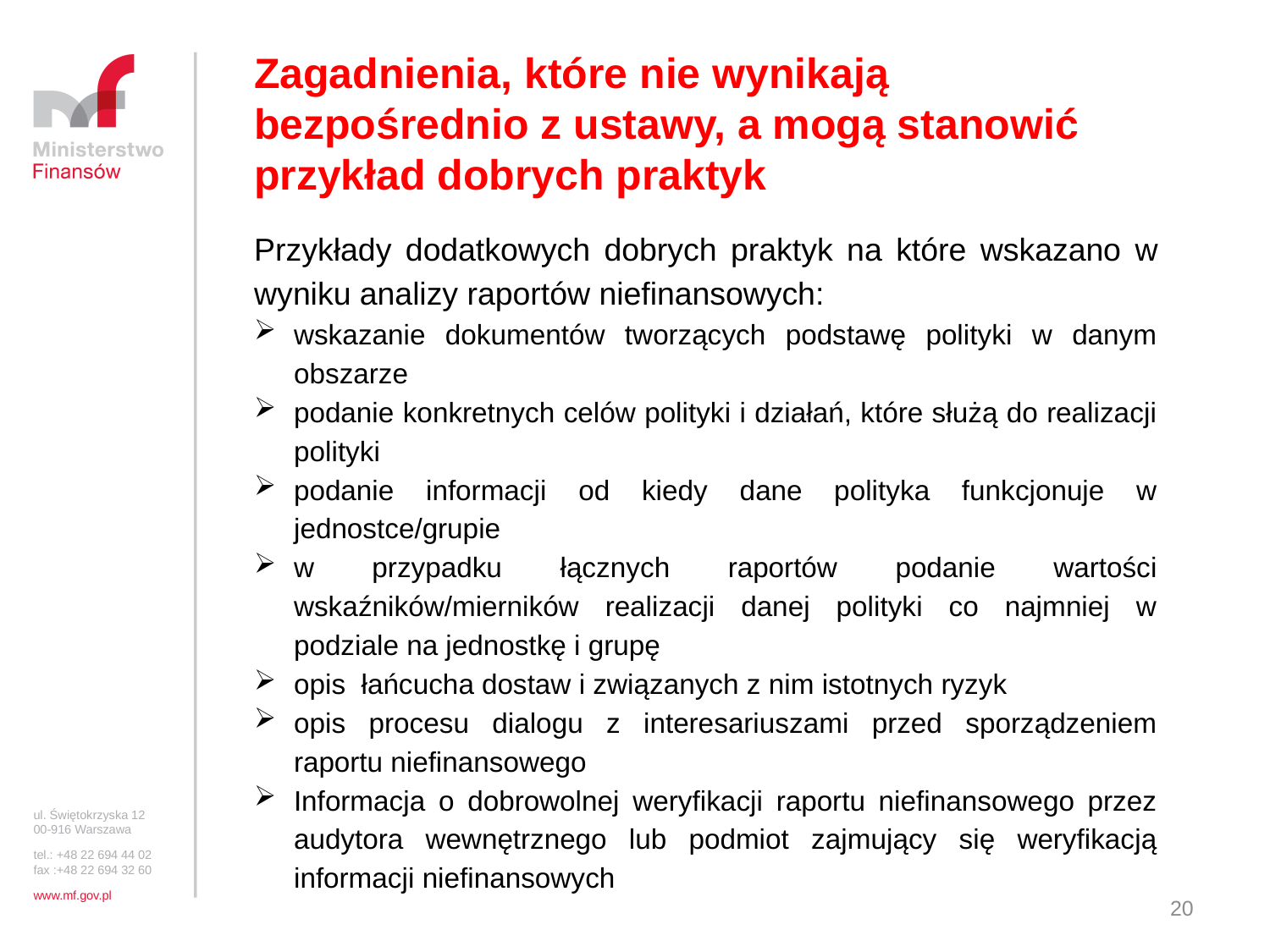

Zagadnienia, które nie wynikają bezpośrednio z ustawy, a mogą stanowić przykład dobrych praktyk
Przykłady dodatkowych dobrych praktyk na które wskazano w wyniku analizy raportów niefinansowych:
wskazanie dokumentów tworzących podstawę polityki w danym obszarze
podanie konkretnych celów polityki i działań, które służą do realizacji polityki
podanie informacji od kiedy dane polityka funkcjonuje w jednostce/grupie
w przypadku łącznych raportów podanie wartości wskaźników/mierników realizacji danej polityki co najmniej w podziale na jednostkę i grupę
opis  łańcucha dostaw i związanych z nim istotnych ryzyk
opis procesu dialogu z interesariuszami przed sporządzeniem raportu niefinansowego
Informacja o dobrowolnej weryfikacji raportu niefinansowego przez audytora wewnętrznego lub podmiot zajmujący się weryfikacją informacji niefinansowych
ul. Świętokrzyska 12
00-916 Warszawa

tel.: +48 22 694 44 02
fax :+48 22 694 32 60

www.mf.gov.pl
20